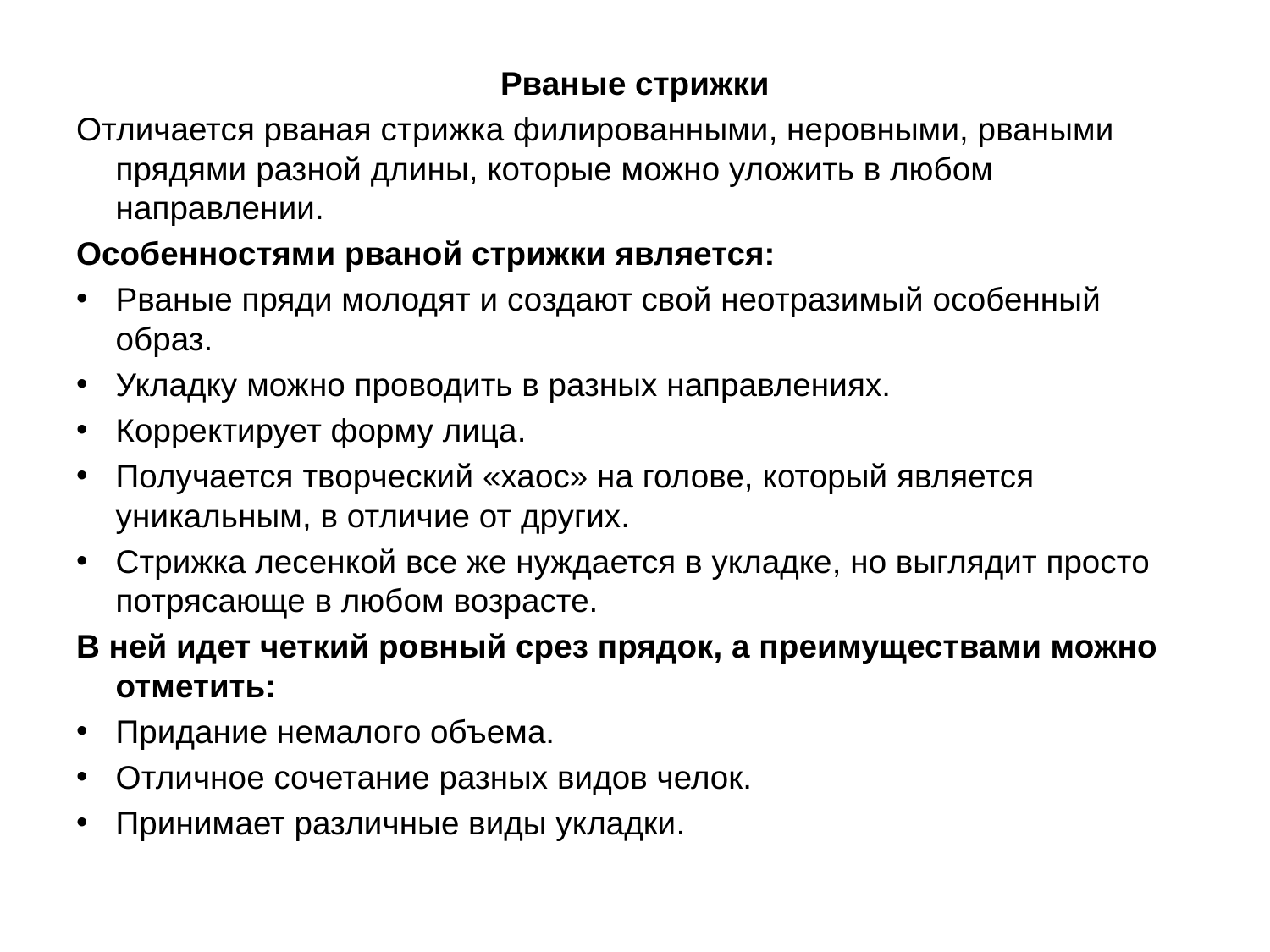

Рваные стрижки
Отличается рваная стрижка филированными, неровными, рваными прядями разной длины, которые можно уложить в любом направлении.
Особенностями рваной стрижки является:
Рваные пряди молодят и создают свой неотразимый особенный образ.
Укладку можно проводить в разных направлениях.
Корректирует форму лица.
Получается творческий «хаос» на голове, который является уникальным, в отличие от других.
Стрижка лесенкой все же нуждается в укладке, но выглядит просто потрясающе в любом возрасте.
В ней идет четкий ровный срез прядок, а преимуществами можно отметить:
Придание немалого объема.
Отличное сочетание разных видов челок.
Принимает различные виды укладки.